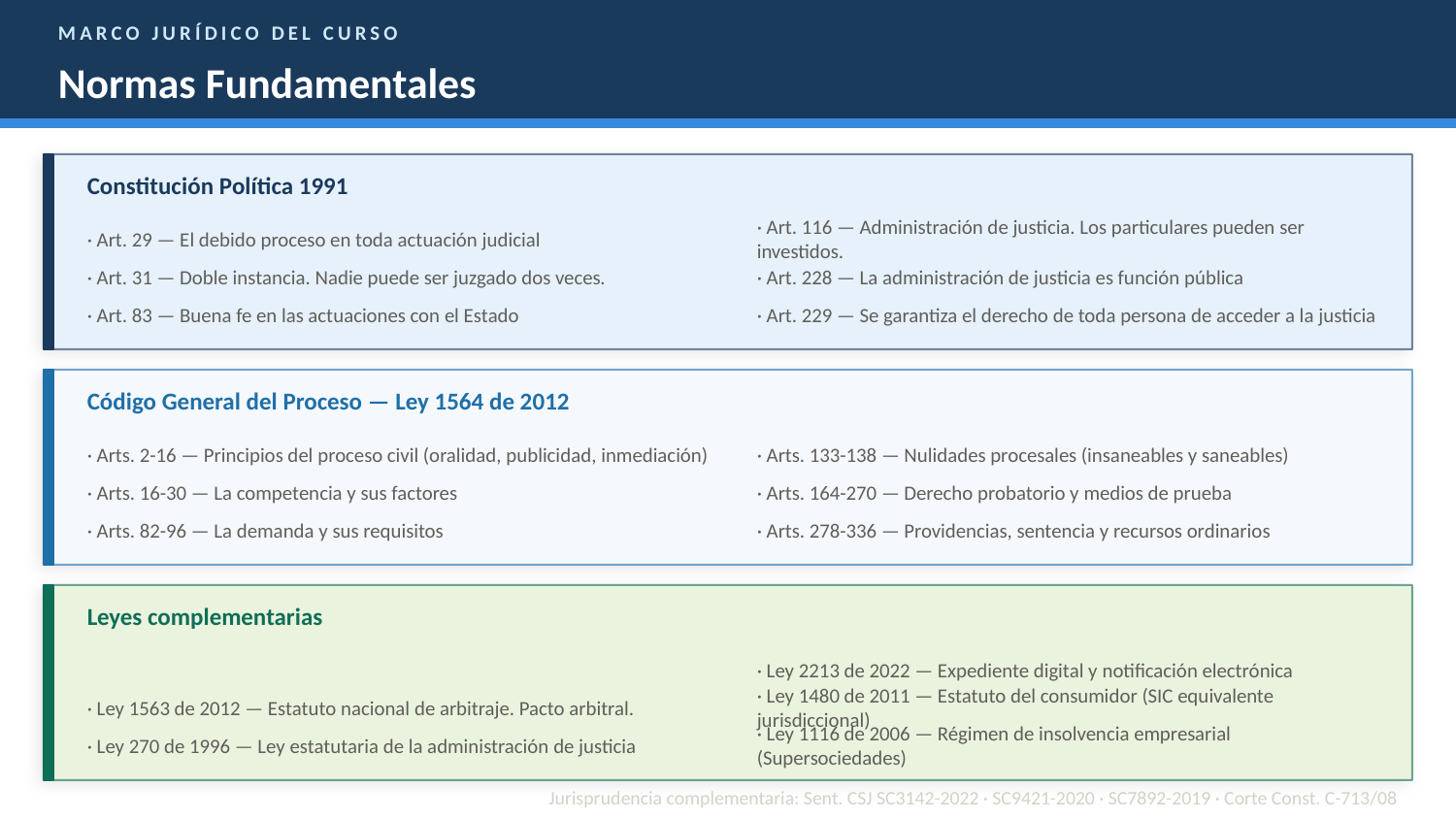

MARCO JURÍDICO DEL CURSO
Normas Fundamentales

Constitución Política 1991
· Art. 29 — El debido proceso en toda actuación judicial
· Art. 116 — Administración de justicia. Los particulares pueden ser investidos.
· Art. 31 — Doble instancia. Nadie puede ser juzgado dos veces.
· Art. 228 — La administración de justicia es función pública
· Art. 83 — Buena fe en las actuaciones con el Estado
· Art. 229 — Se garantiza el derecho de toda persona de acceder a la justicia

Código General del Proceso — Ley 1564 de 2012
· Arts. 2-16 — Principios del proceso civil (oralidad, publicidad, inmediación)
· Arts. 133-138 — Nulidades procesales (insaneables y saneables)
· Arts. 16-30 — La competencia y sus factores
· Arts. 164-270 — Derecho probatorio y medios de prueba
· Arts. 82-96 — La demanda y sus requisitos
· Arts. 278-336 — Providencias, sentencia y recursos ordinarios

Leyes complementarias
· Ley 2213 de 2022 — Expediente digital y notificación electrónica
· Ley 1563 de 2012 — Estatuto nacional de arbitraje. Pacto arbitral.
· Ley 1480 de 2011 — Estatuto del consumidor (SIC equivalente jurisdiccional)
· Ley 270 de 1996 — Ley estatutaria de la administración de justicia
· Ley 1116 de 2006 — Régimen de insolvencia empresarial (Supersociedades)
Jurisprudencia complementaria: Sent. CSJ SC3142-2022 · SC9421-2020 · SC7892-2019 · Corte Const. C-713/08